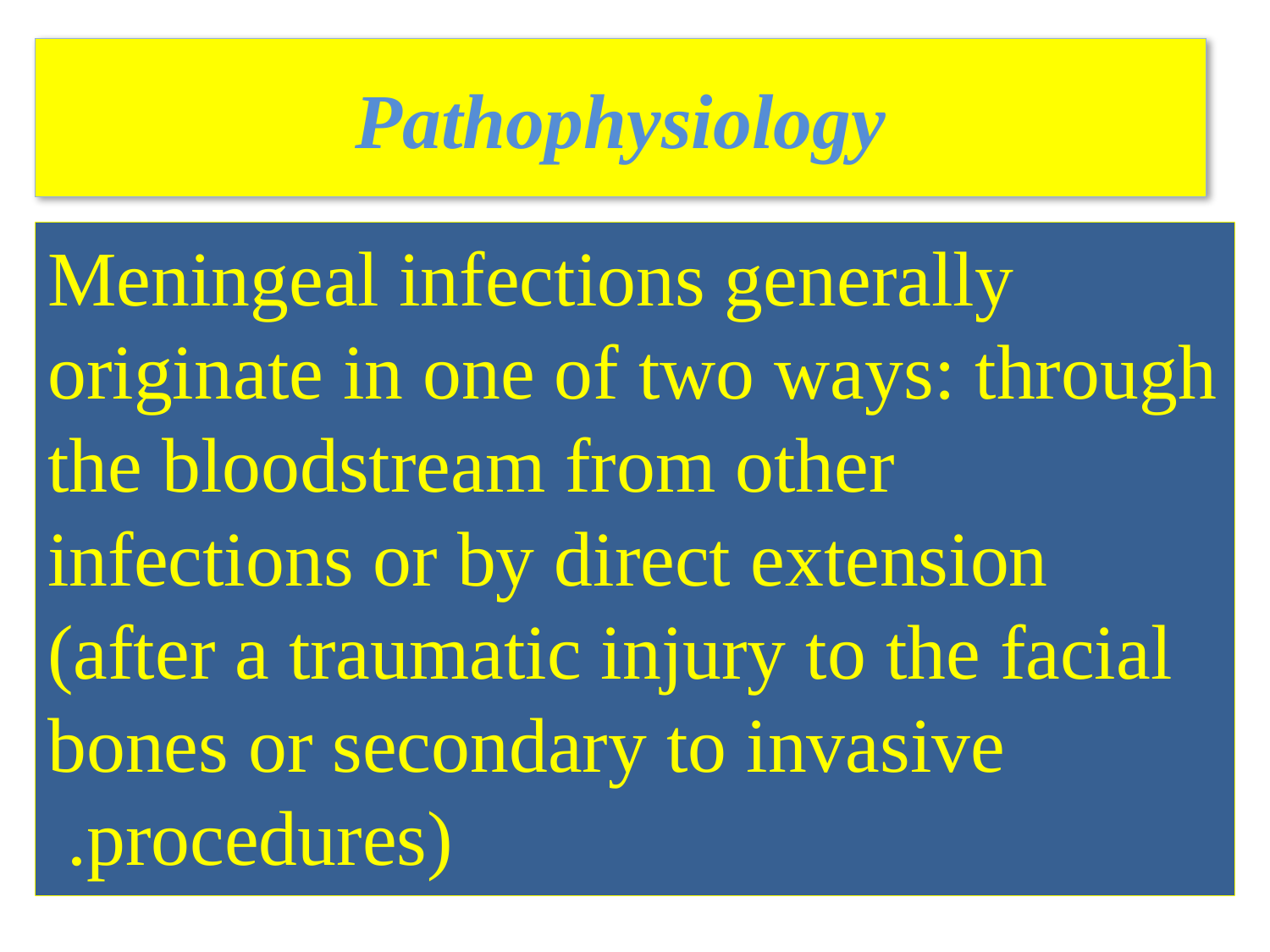

# Pathophysiology
Meningeal infections generally originate in one of two ways: through the bloodstream from other infections or by direct extension (after a traumatic injury to the facial bones or secondary to invasive procedures).